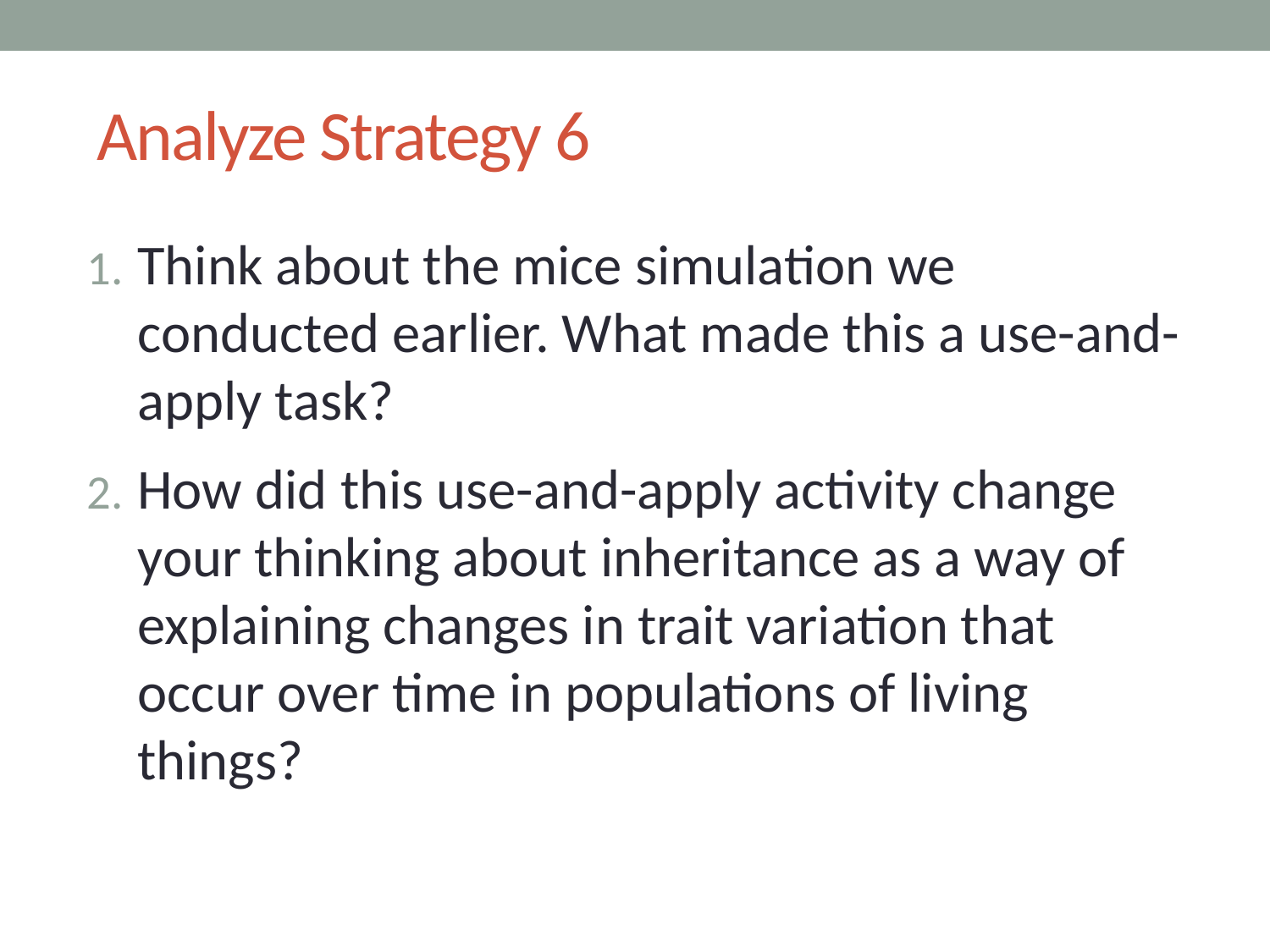

# Analyze Strategy 6
Think about the mice simulation we conducted earlier. What made this a use-and-apply task?
How did this use-and-apply activity change your thinking about inheritance as a way of explaining changes in trait variation that occur over time in populations of living things?